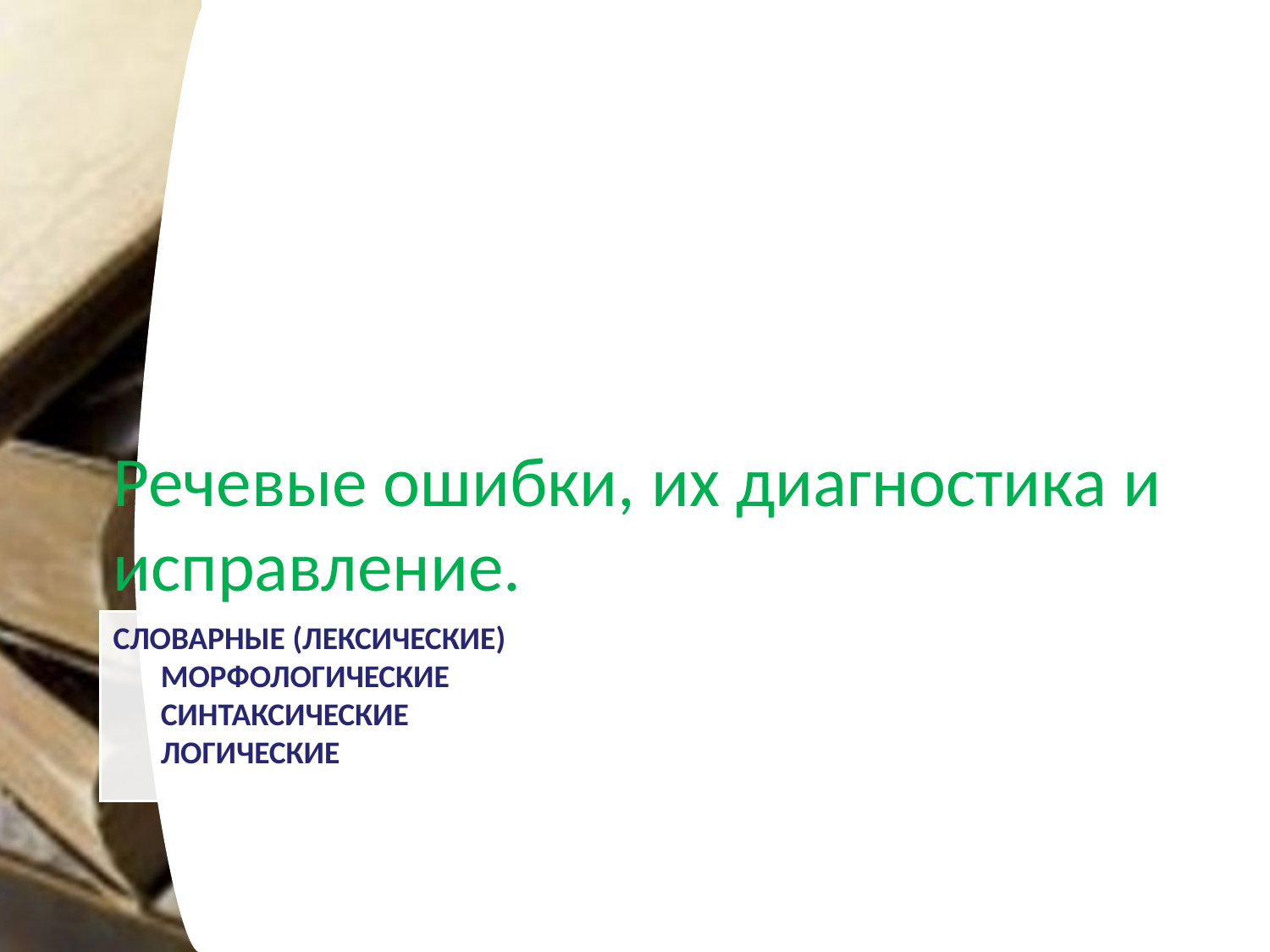

Речевые ошибки, их диагностика и исправление.
# Словарные (лексические) Морфологические синтаксические логические